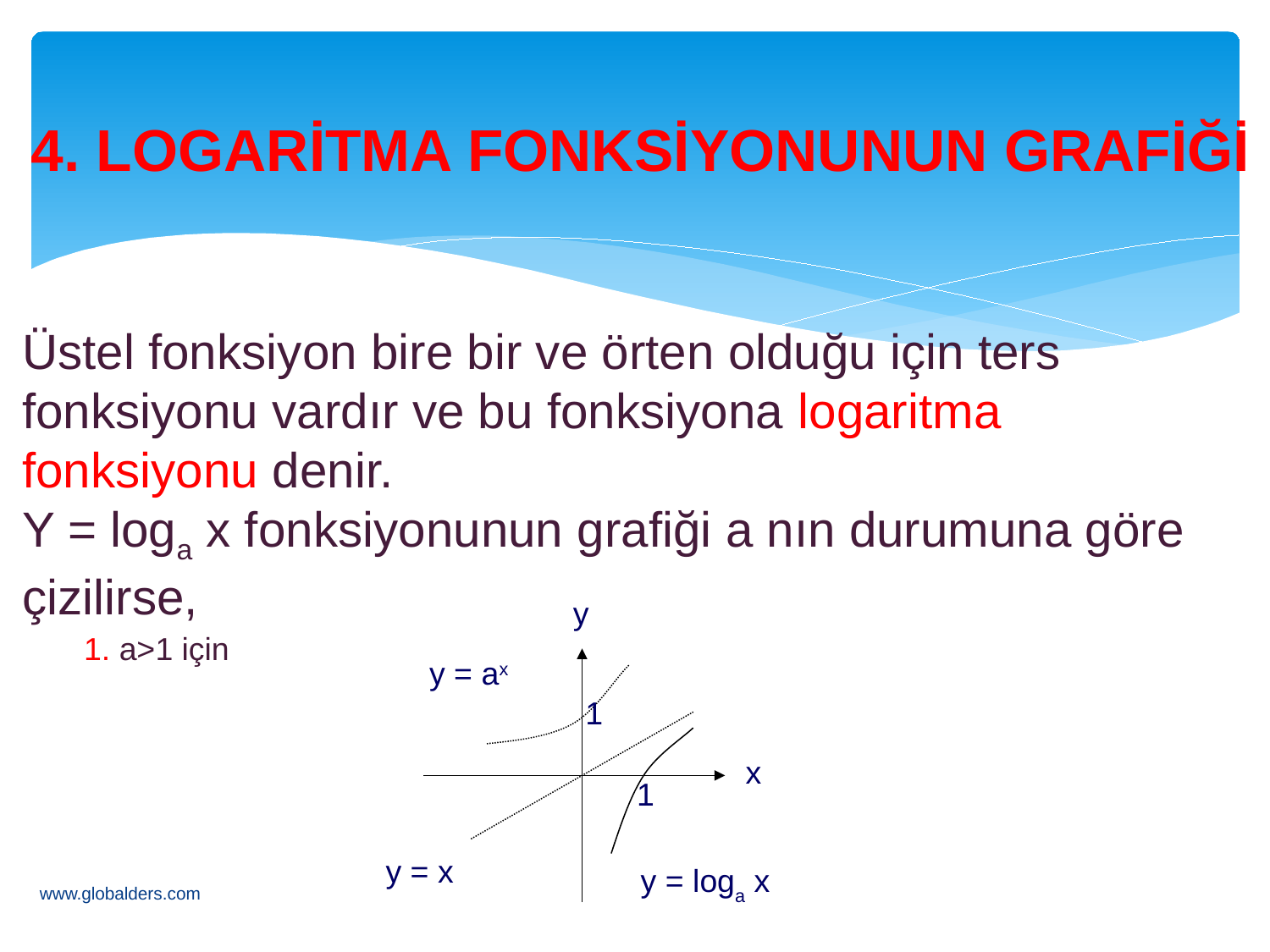

# 4. LOGARİTMA FONKSİYONUNUN GRAFİĞİ

Üstel fonksiyon bire bir ve örten olduğu için ters fonksiyonu vardır ve bu fonksiyona logaritma fonksiyonu denir.
Y = loga x fonksiyonunun grafiği a nın durumuna göre çizilirse,
y
1. a>1 için
y = ax

 1
  x
 1
     y = x
   y = loga x
www.globalders.com